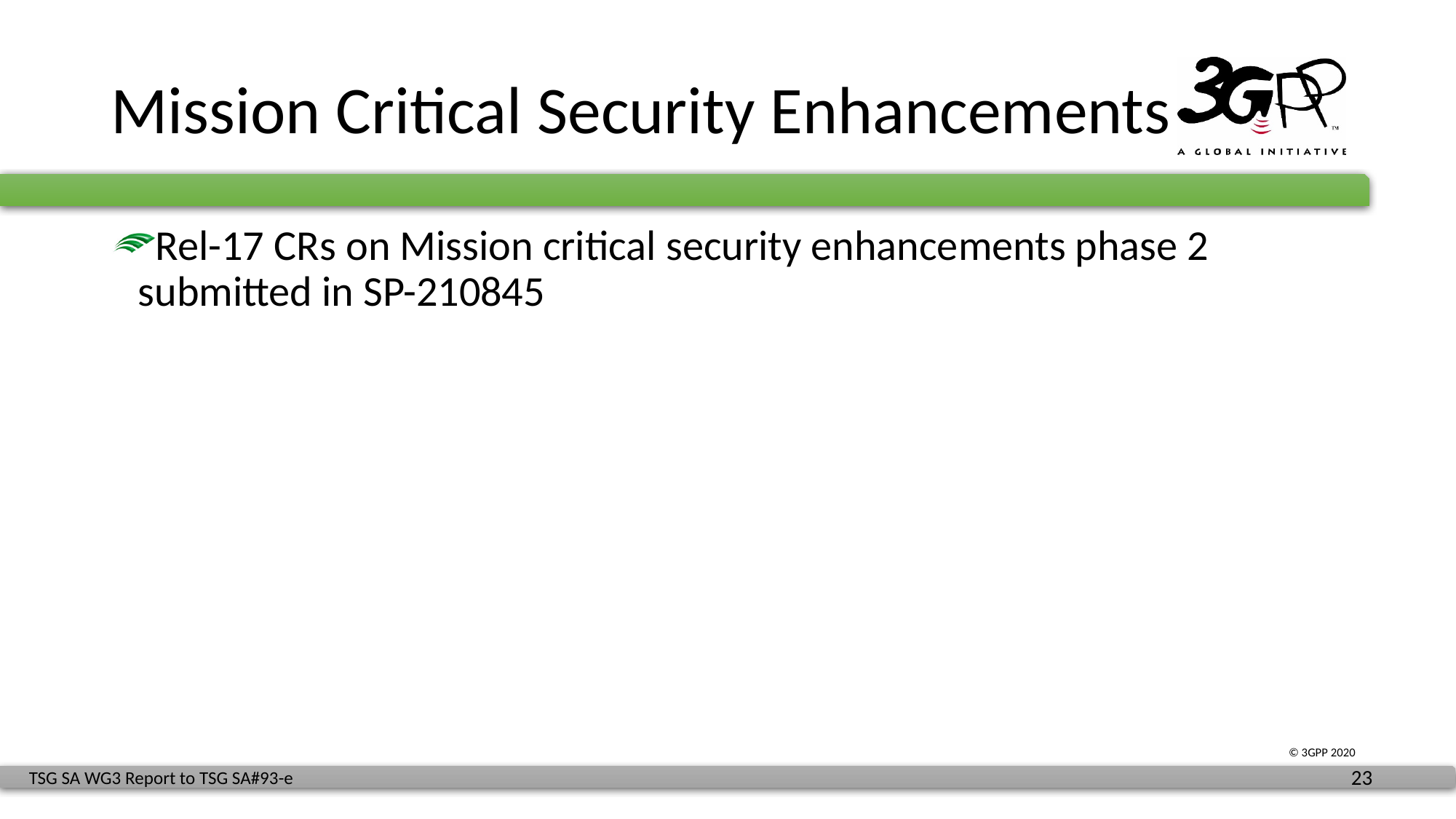

# Mission Critical Security Enhancements
Rel-17 CRs on Mission critical security enhancements phase 2 submitted in SP-210845